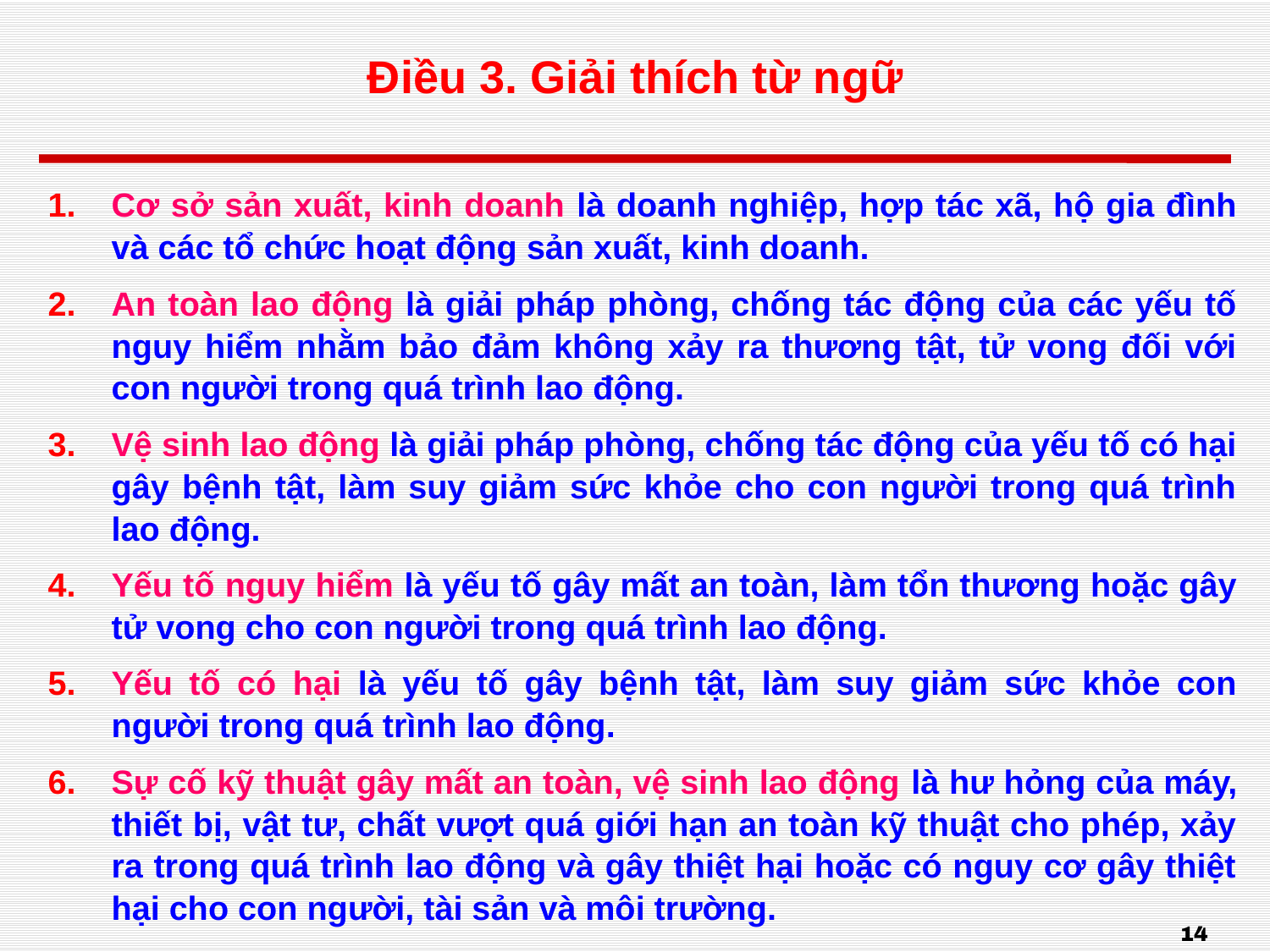

# Điều 3. Giải thích từ ngữ
Cơ sở sản xuất, kinh doanh là doanh nghiệp, hợp tác xã, hộ gia đình và các tổ chức hoạt động sản xuất, kinh doanh.
An toàn lao động là giải pháp phòng, chống tác động của các yếu tố nguy hiểm nhằm bảo đảm không xảy ra thương tật, tử vong đối với con người trong quá trình lao động.
Vệ sinh lao động là giải pháp phòng, chống tác động của yếu tố có hại gây bệnh tật, làm suy giảm sức khỏe cho con người trong quá trình lao động.
Yếu tố nguy hiểm là yếu tố gây mất an toàn, làm tổn thương hoặc gây tử vong cho con người trong quá trình lao động.
Yếu tố có hại là yếu tố gây bệnh tật, làm suy giảm sức khỏe con người trong quá trình lao động.
Sự cố kỹ thuật gây mất an toàn, vệ sinh lao động là hư hỏng của máy, thiết bị, vật tư, chất vượt quá giới hạn an toàn kỹ thuật cho phép, xảy ra trong quá trình lao động và gây thiệt hại hoặc có nguy cơ gây thiệt hại cho con người, tài sản và môi trường.